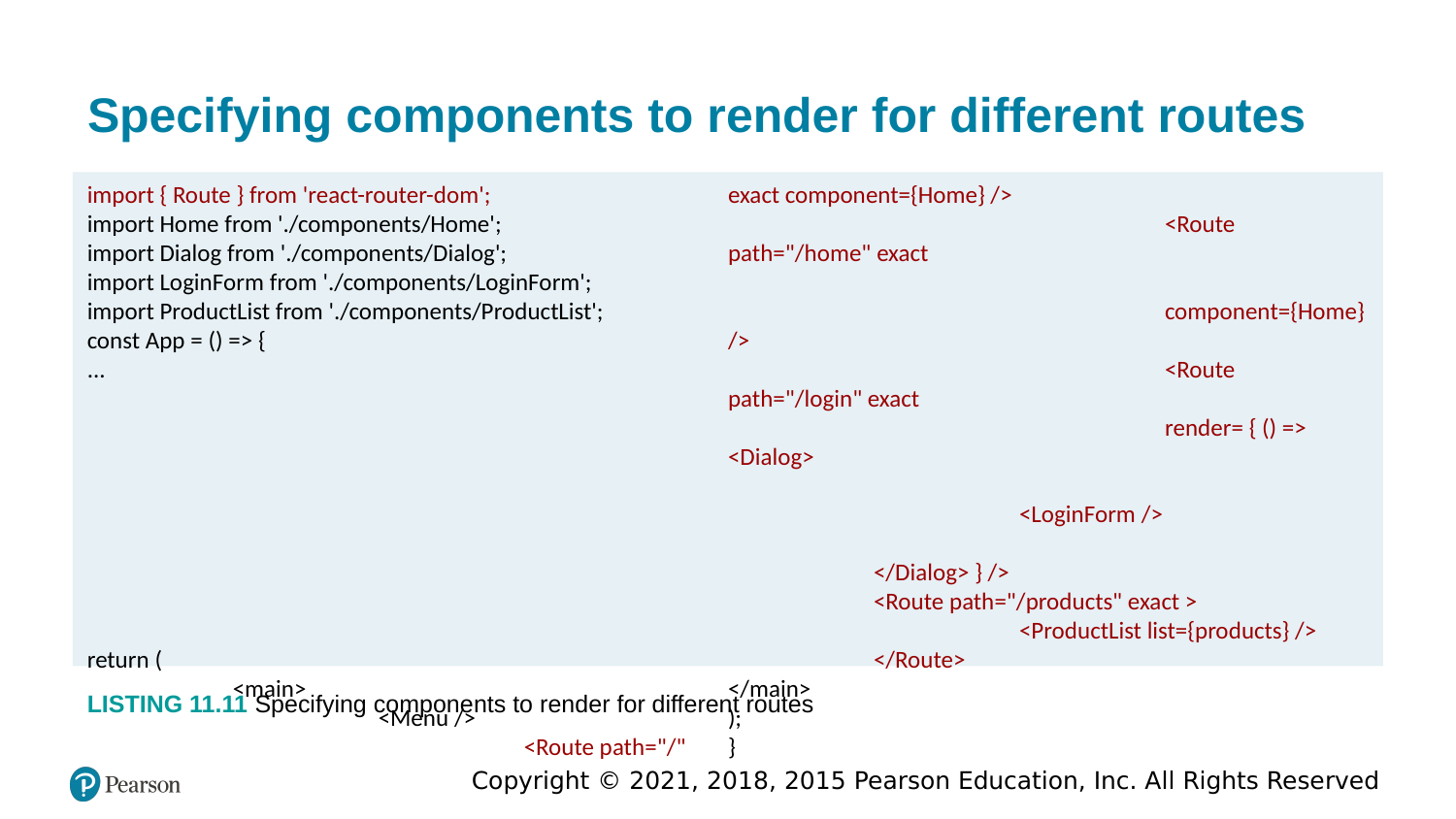

# Specifying components to render for different routes
import { Route } from 'react-router-dom';
import Home from './components/Home';
import Dialog from './components/Dialog';
import LoginForm from './components/LoginForm';
import ProductList from './components/ProductList';
const App = () => {
...

return (
	<main>
		<Menu />
			<Route path="/" exact component={Home} />
			<Route path="/home" exact 										component={Home} />
			<Route path="/login" exact
			render= { () => <Dialog>
						<LoginForm />
					</Dialog> } />
	<Route path="/products" exact >
		<ProductList list={products} />
	</Route>
</main>
);
}
LISTING 11.11 Specifying components to render for different routes